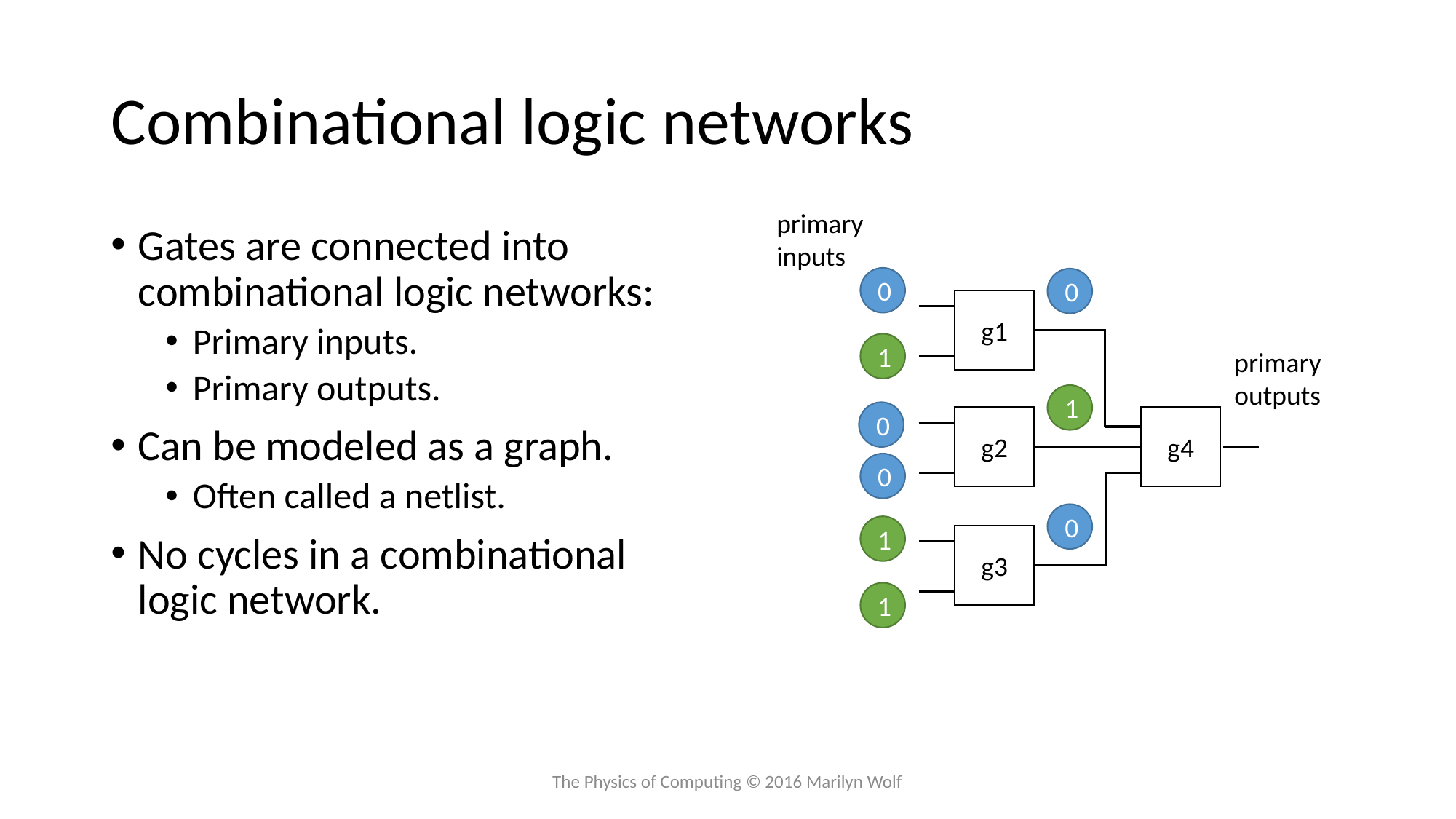

# Combinational logic networks
primary
inputs
Gates are connected into combinational logic networks:
Primary inputs.
Primary outputs.
Can be modeled as a graph.
Often called a netlist.
No cycles in a combinational logic network.
0
0
g1
1
primary
outputs
1
0
g2
g4
0
0
1
g3
1
The Physics of Computing © 2016 Marilyn Wolf